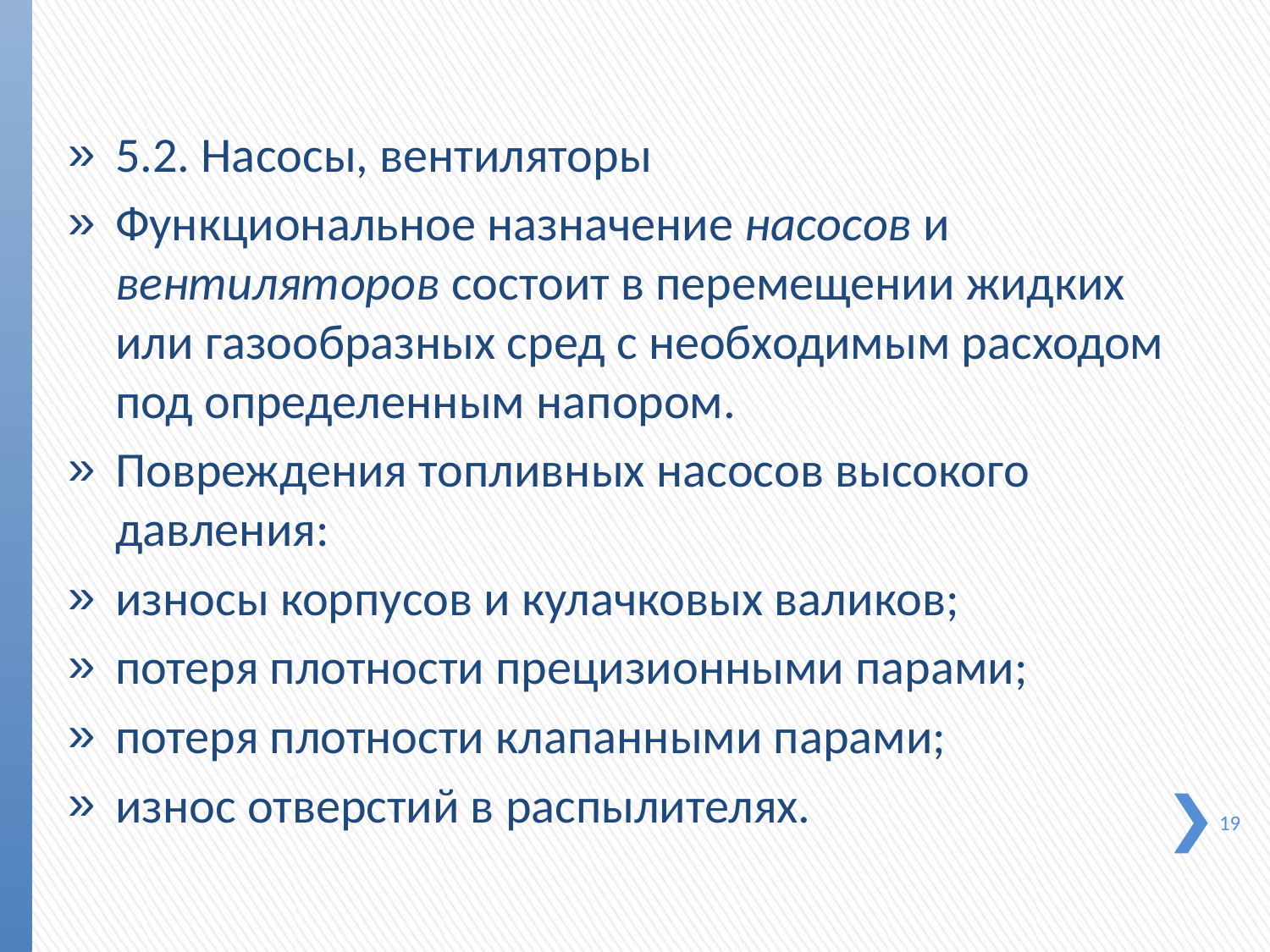

5.2. Насосы, вентиляторы
Функциональное назначение насосов и вентиляторов со­стоит в перемещении жидких или газообразных сред с необ­ходимым расходом под определенным напором.
Повреждения топливных насосов высокого давления:
износы корпусов и кулачковых валиков;
потеря плотности прецизионными парами;
потеря плотности клапанными парами;
износ отверстий в распылителях.

19